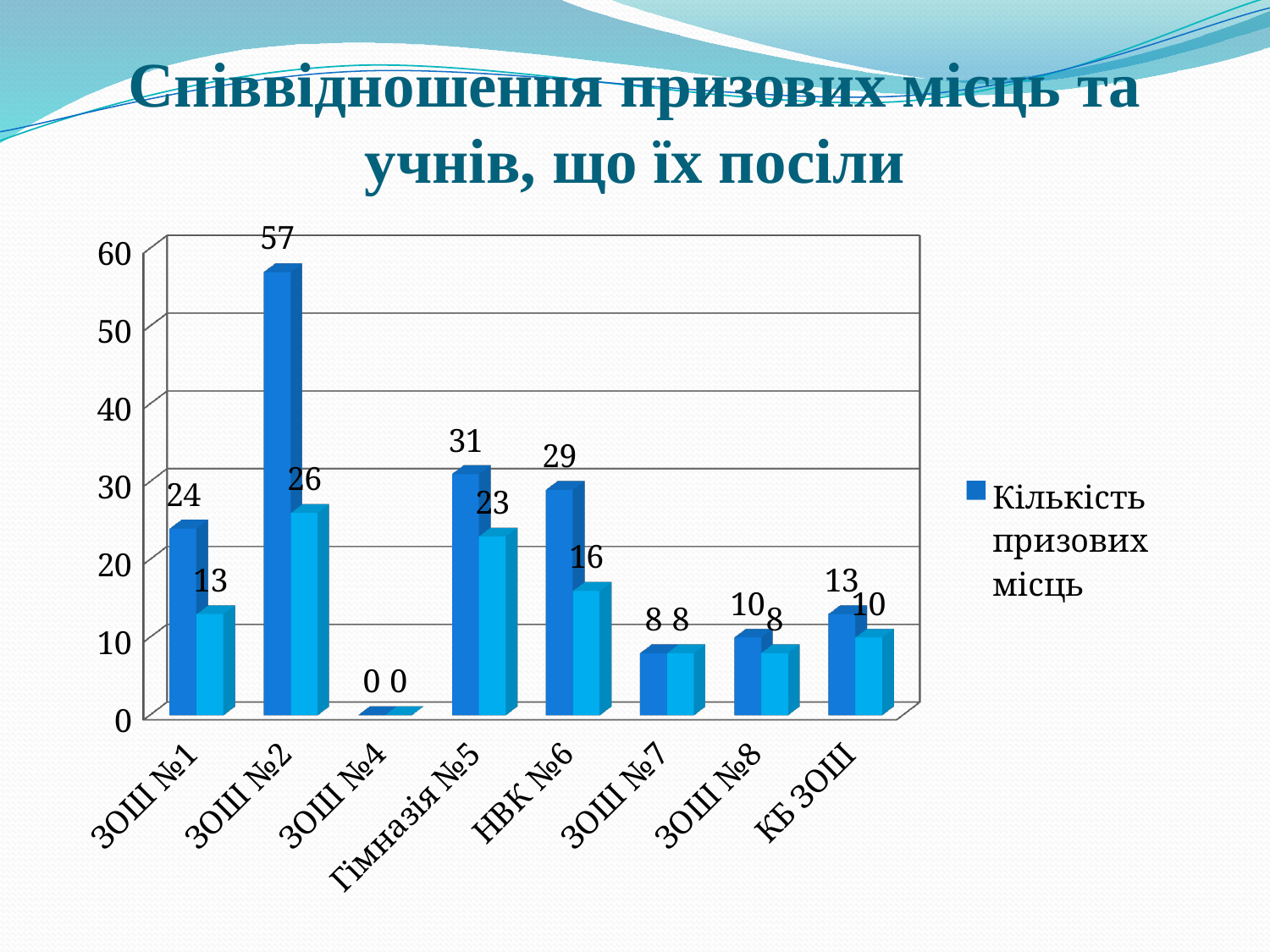

# Співвідношення призових місць та учнів, що їх посіли

[unsupported chart]